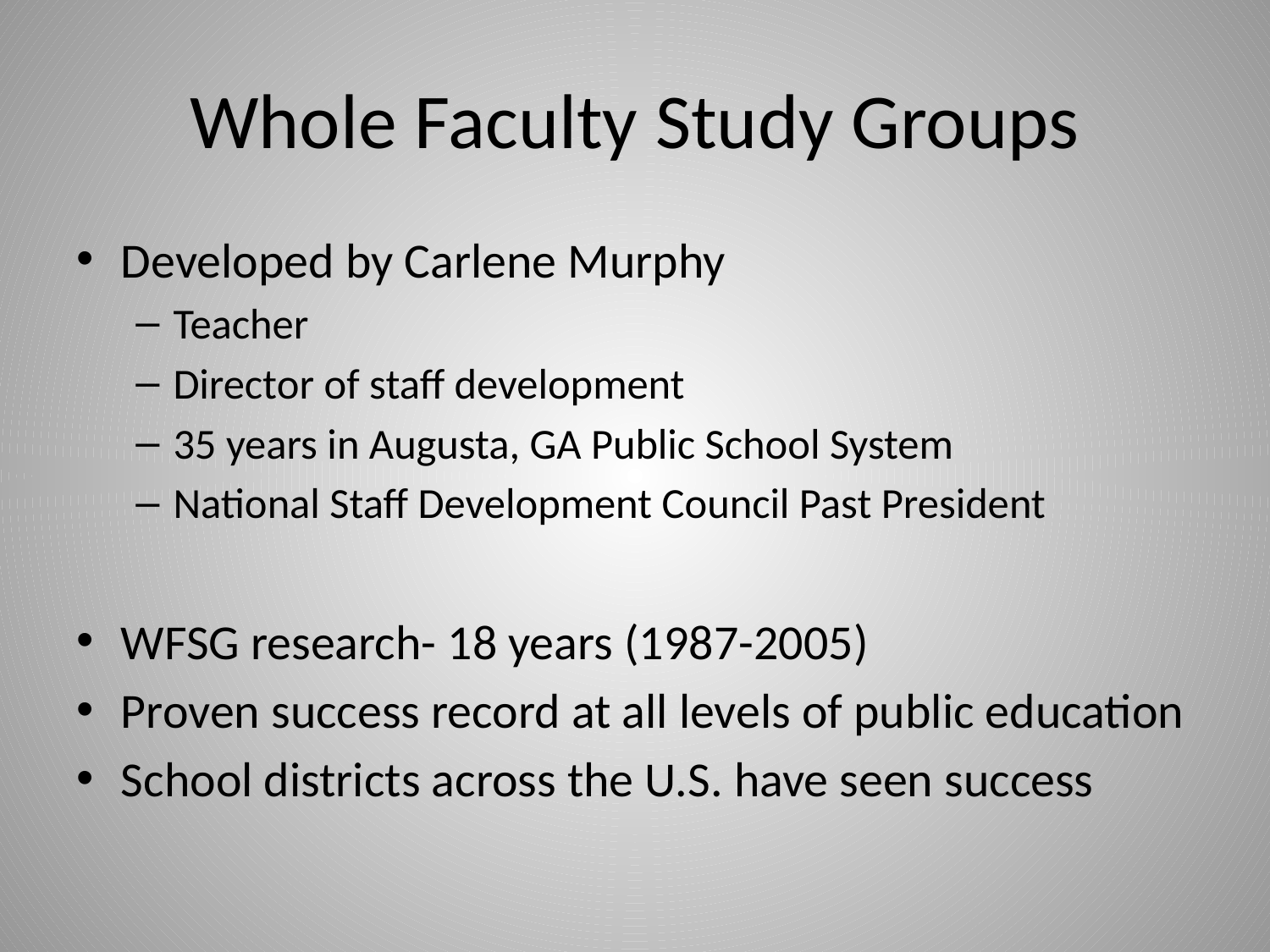

# Whole Faculty Study Groups
Developed by Carlene Murphy
Teacher
Director of staff development
35 years in Augusta, GA Public School System
National Staff Development Council Past President

WFSG research- 18 years (1987-2005)
Proven success record at all levels of public education
School districts across the U.S. have seen success